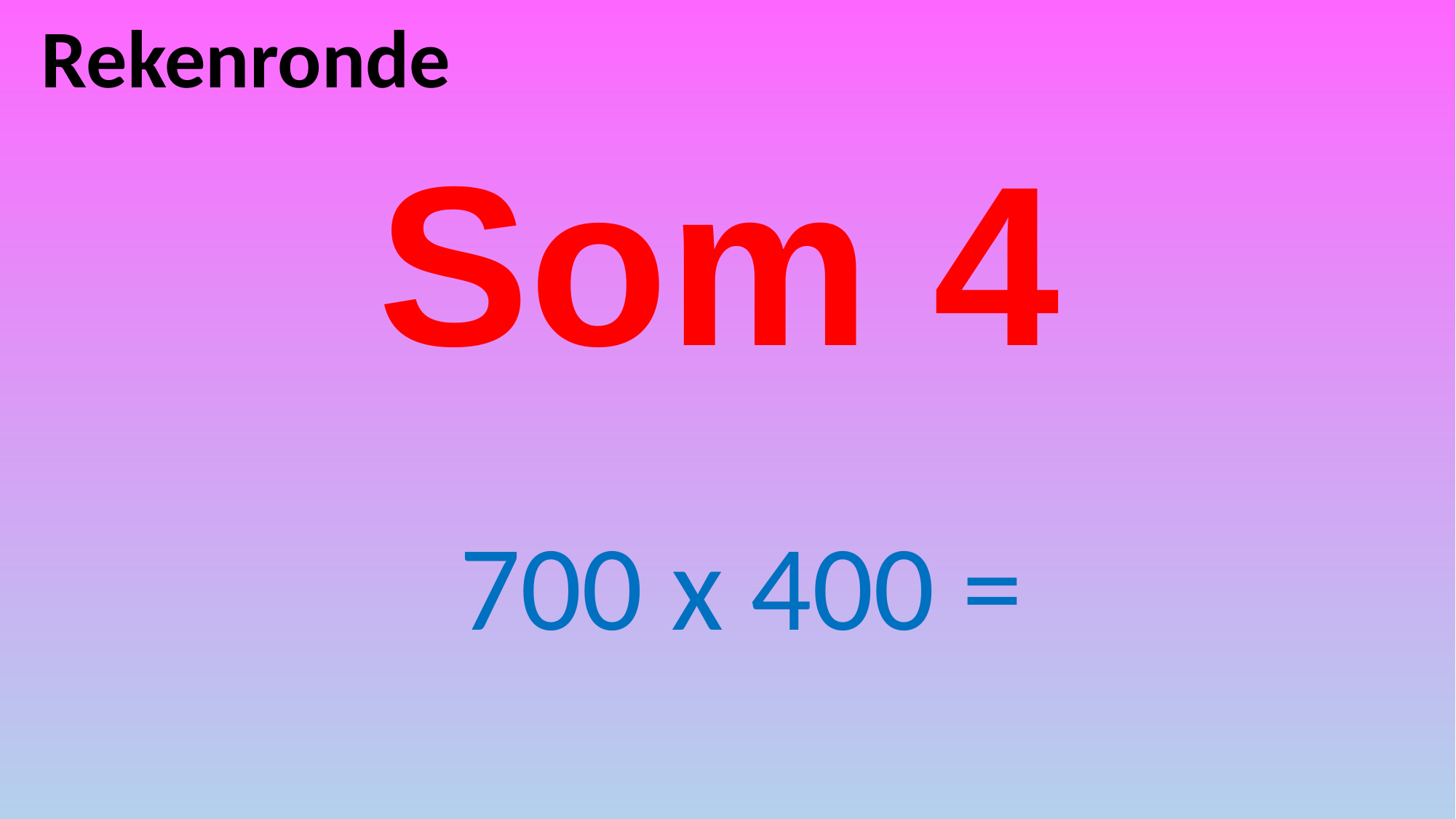

Rekenronde
# Som 4
700 x 400 =